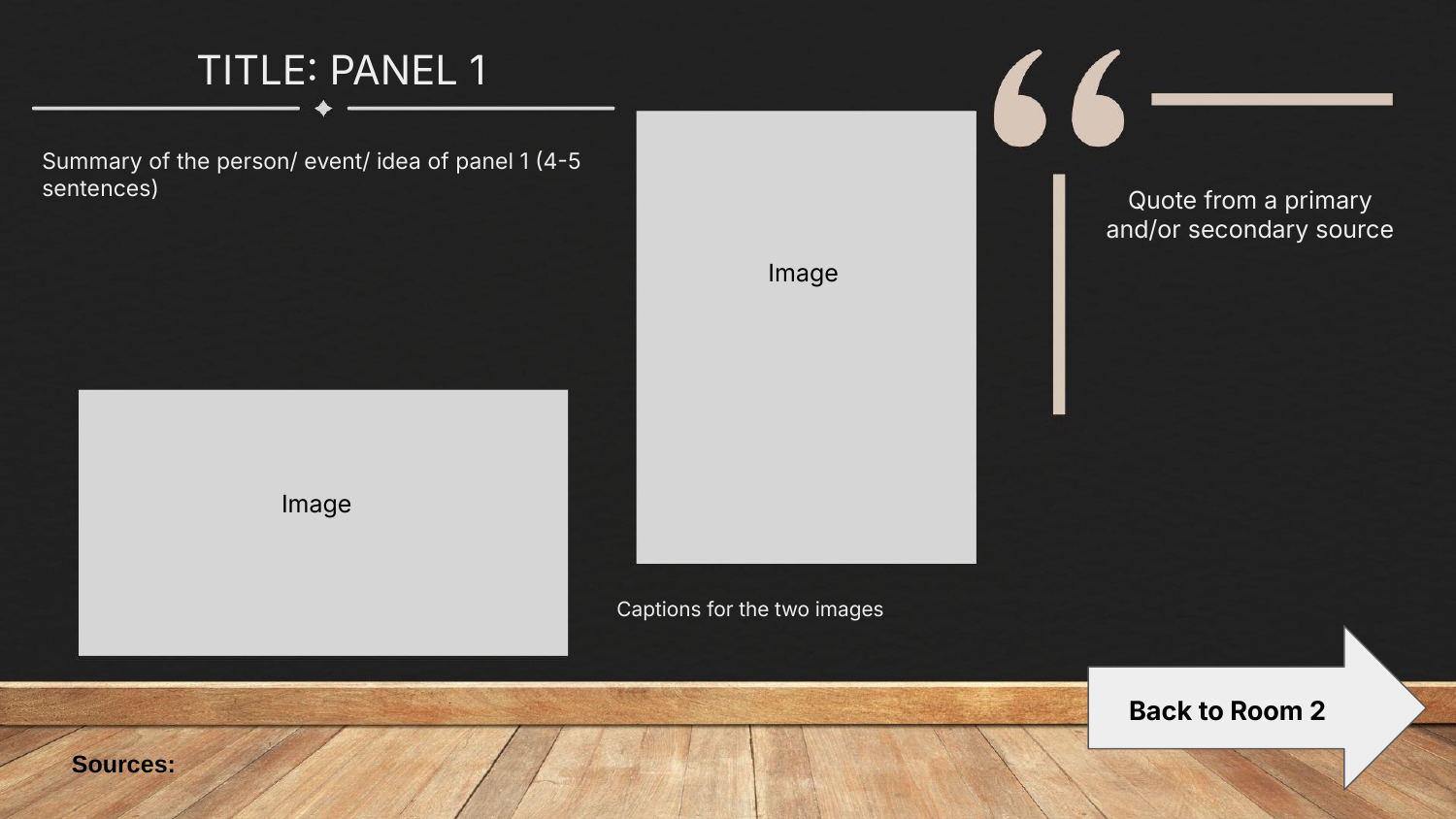

TITLE: PANEL 1
Summary of the person/ event/ idea of panel 1 (4-5 sentences)
Quote from a primary and/or secondary source
Image
Image
Captions for the two images

Back to Room 2
Sources: